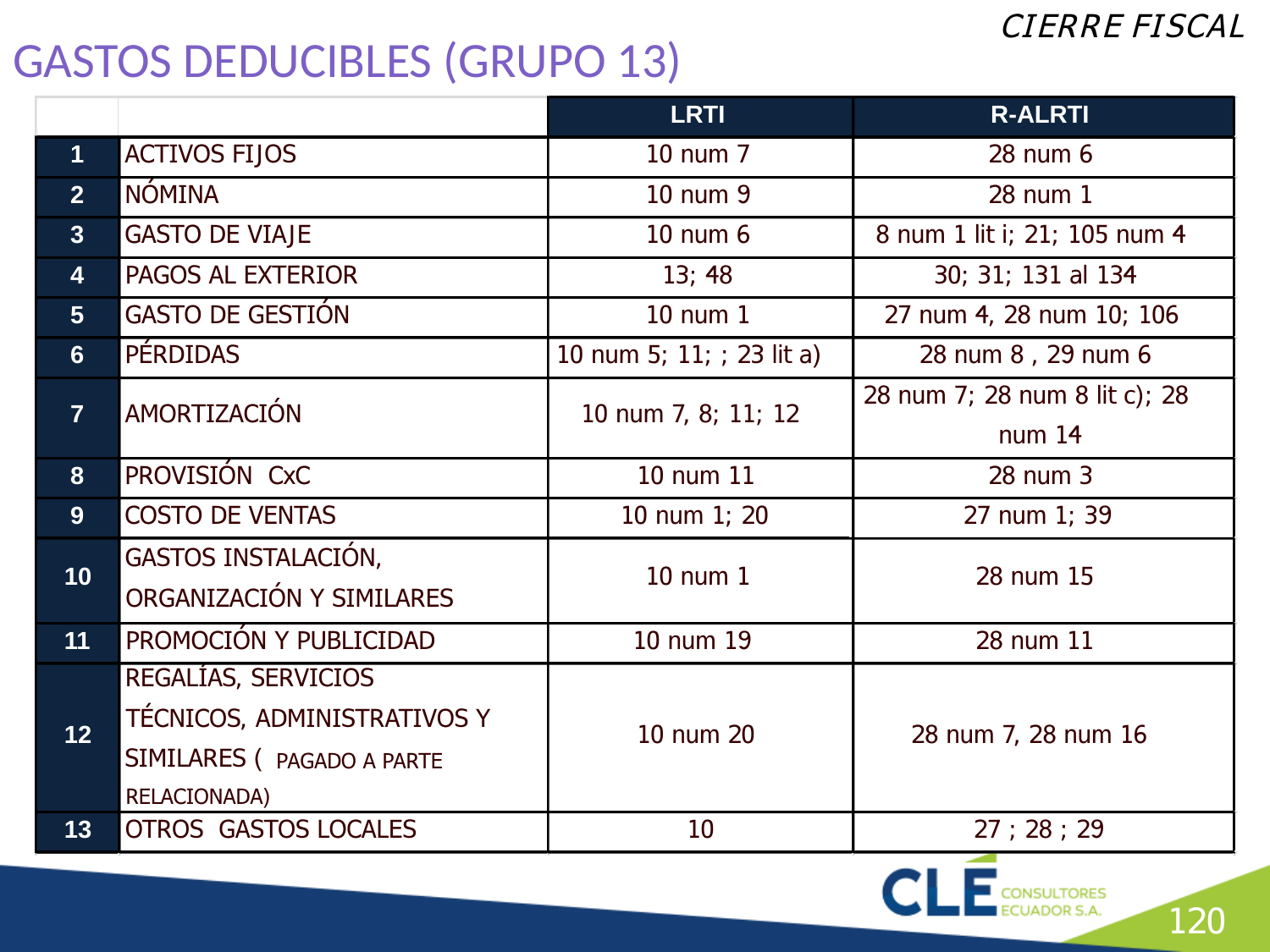

CIERRE FISCAL
GASTOS DEDUCIBLES (GRUPO 13)

LRTI

R-ALRTI

1

ACTIVOS FIJOS
10 num 7
28 num 6

2
NÓMINA
10 num 9
28 num 1

3
GASTO DE VIAJE
10 num 6
8 num 1 lit i; 21; 105 num 4

4
PAGOS AL EXTERIOR
13; 48
30; 31; 131 al 134

5
GASTO DE GESTIÓN
10 num 1
27 num 4, 28 num 10; 106

6
PÉRDIDAS
10 num 5; 11; ; 23 lit a)
28 num 8 , 29 num 6

28 num 7; 28 num 8 lit c); 28
7
AMORTIZACIÓN
10 num 7, 8; 11; 12
num 14

8
PROVISIÓN  CxC
10 num 11
28 num 3

9
COSTO DE VENTAS
10 num 1; 20
27 num 1; 39

GASTOS INSTALACIÓN,
10
10 num 1
28 num 15
ORGANIZACIÓN Y SIMILARES

11
PROMOCIÓN Y PUBLICIDAD
10 num 19
28 num 11

REGALÍAS, SERVICIOS

TÉCNICOS, ADMINISTRATIVOS Y
12
10 num 20
28 num 7, 28 num 16
SIMILARES (
PAGADO A PARTE
RELACIONADA)

13
OTROS  GASTOS LOCALES
10
27 ; 28 ; 29

120